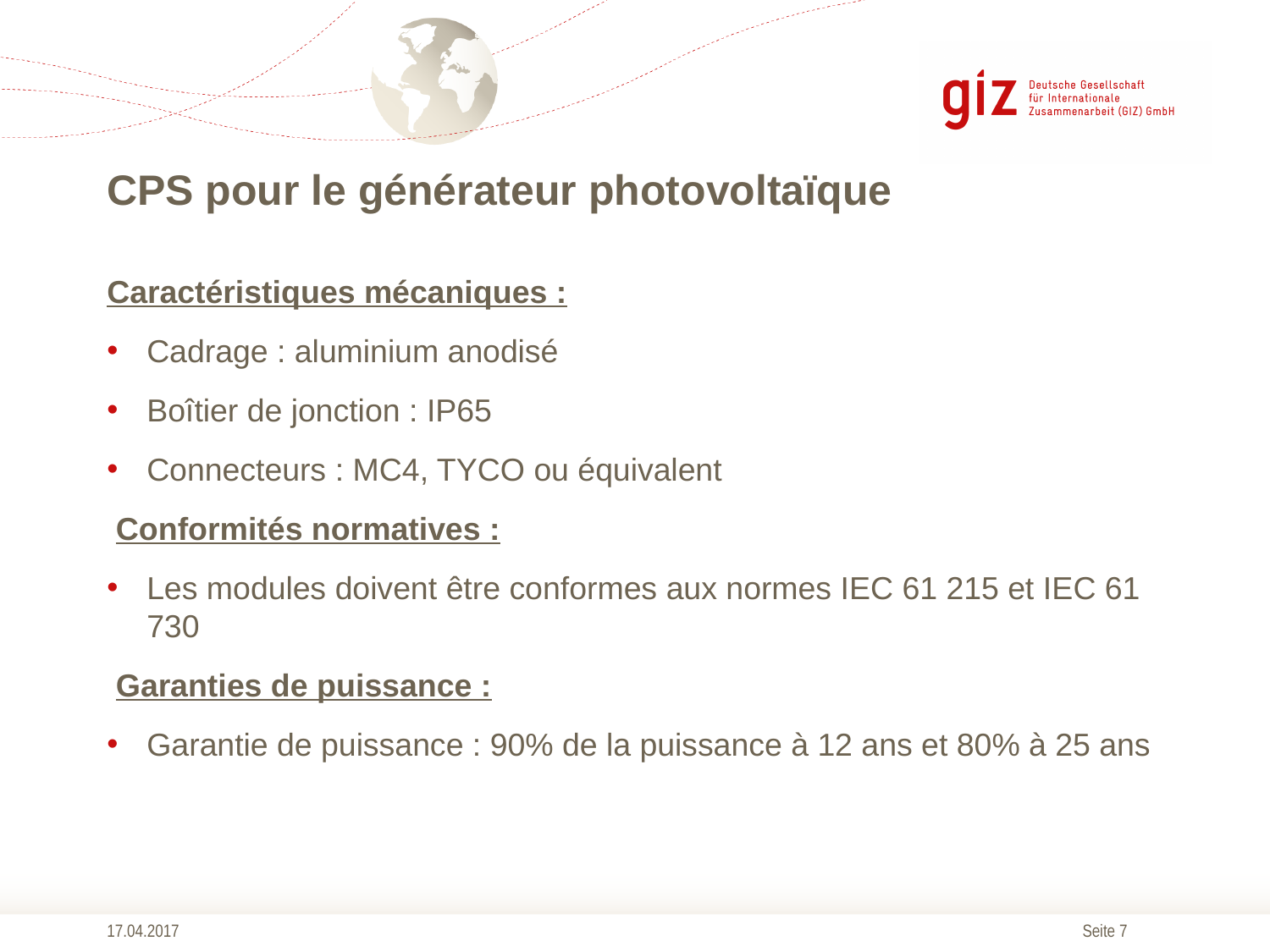

# CPS pour le générateur photovoltaïque
Caractéristiques mécaniques :
Cadrage : aluminium anodisé
Boîtier de jonction : IP65
Connecteurs : MC4, TYCO ou équivalent
 Conformités normatives :
Les modules doivent être conformes aux normes IEC 61 215 et IEC 61 730
 Garanties de puissance :
Garantie de puissance : 90% de la puissance à 12 ans et 80% à 25 ans

17.04.2017